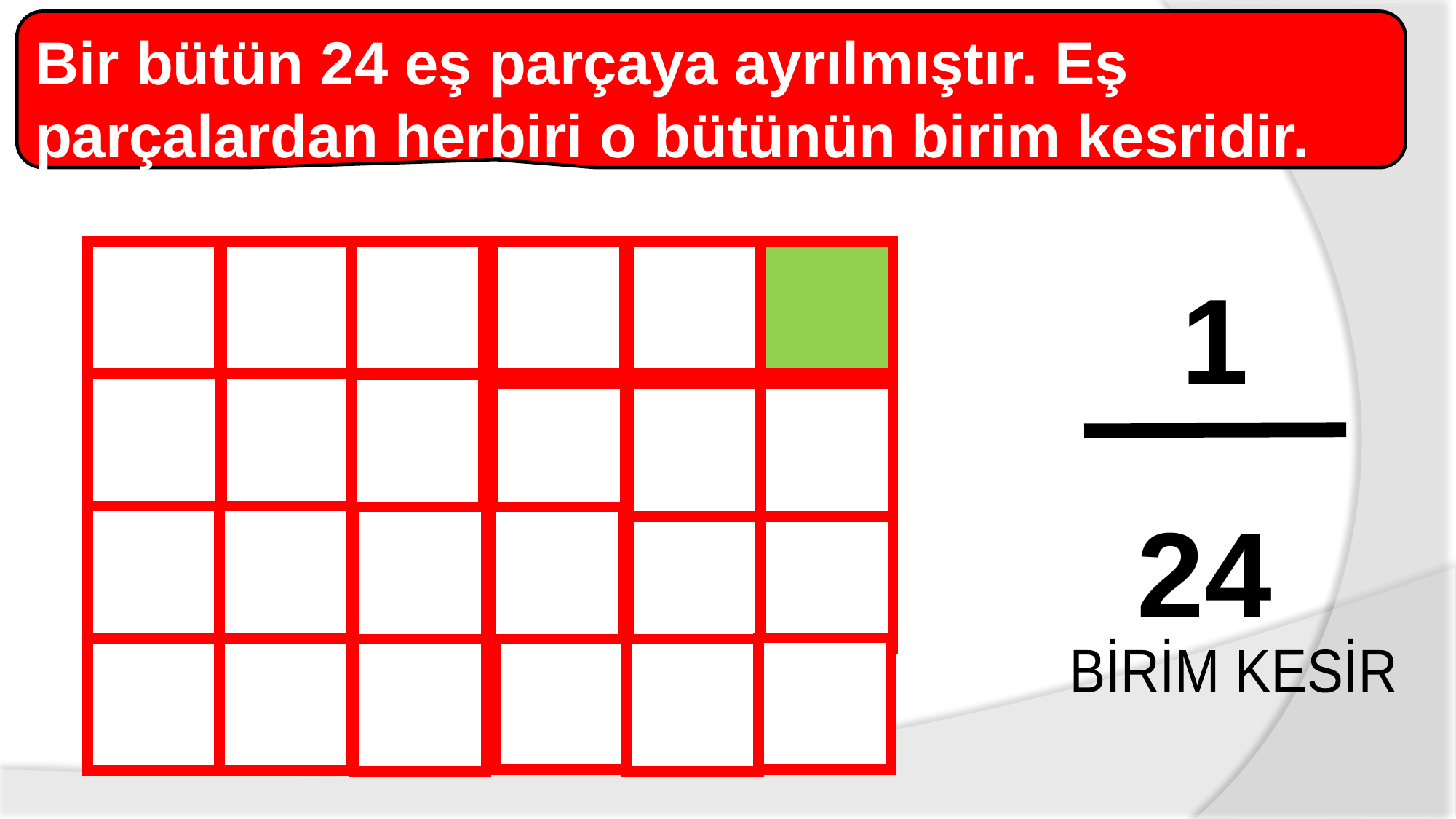

Bir bütün 24 eş parçaya ayrılmıştır. Eş parçalardan herbiri o bütünün birim kesridir.

1

24

BİRİM KESİR